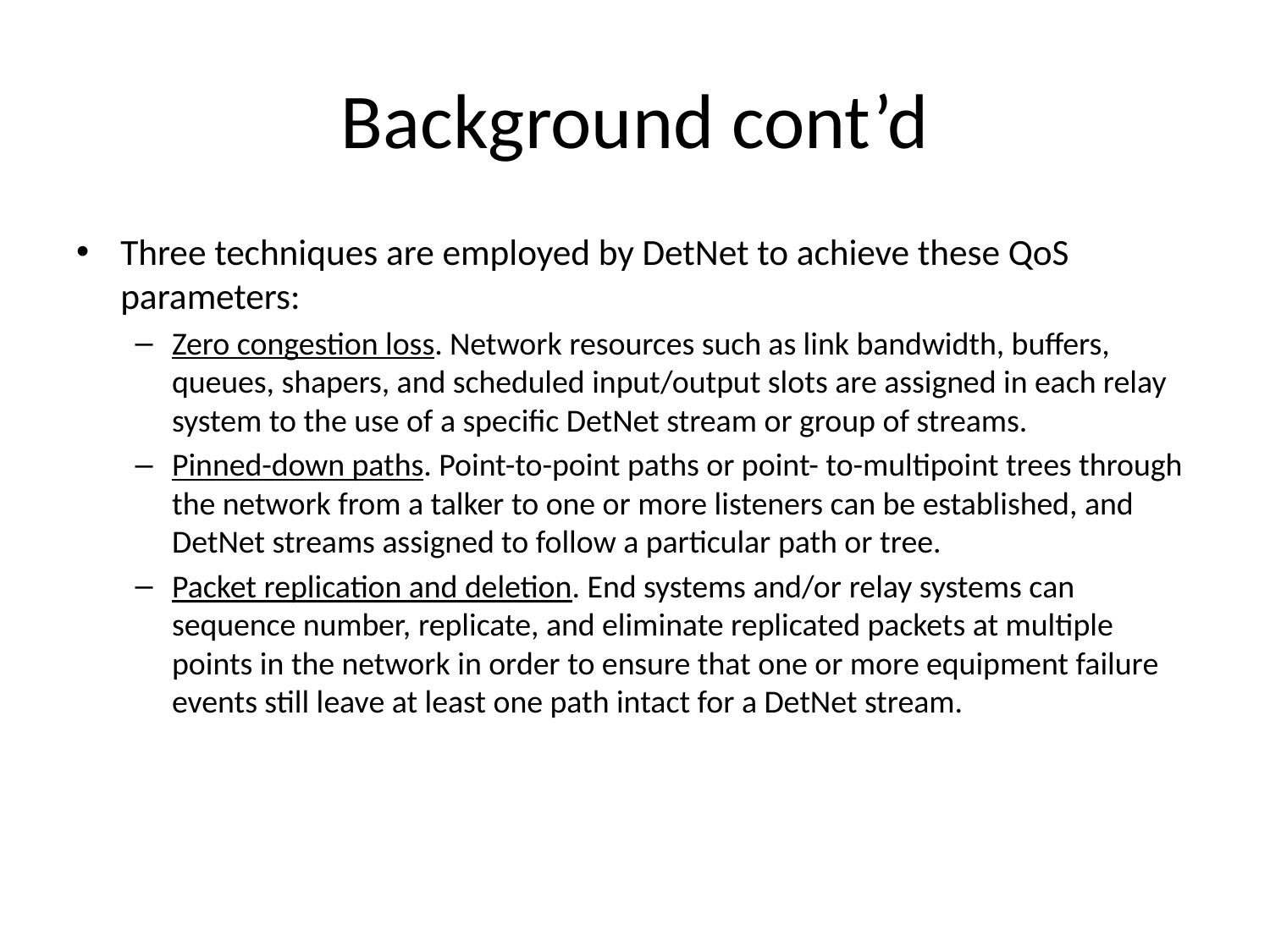

# Background cont’d
Three techniques are employed by DetNet to achieve these QoS parameters:
Zero congestion loss. Network resources such as link bandwidth, buffers, queues, shapers, and scheduled input/output slots are assigned in each relay system to the use of a specific DetNet stream or group of streams.
Pinned-down paths. Point-to-point paths or point- to-multipoint trees through the network from a talker to one or more listeners can be established, and DetNet streams assigned to follow a particular path or tree.
Packet replication and deletion. End systems and/or relay systems can sequence number, replicate, and eliminate replicated packets at multiple points in the network in order to ensure that one or more equipment failure events still leave at least one path intact for a DetNet stream.